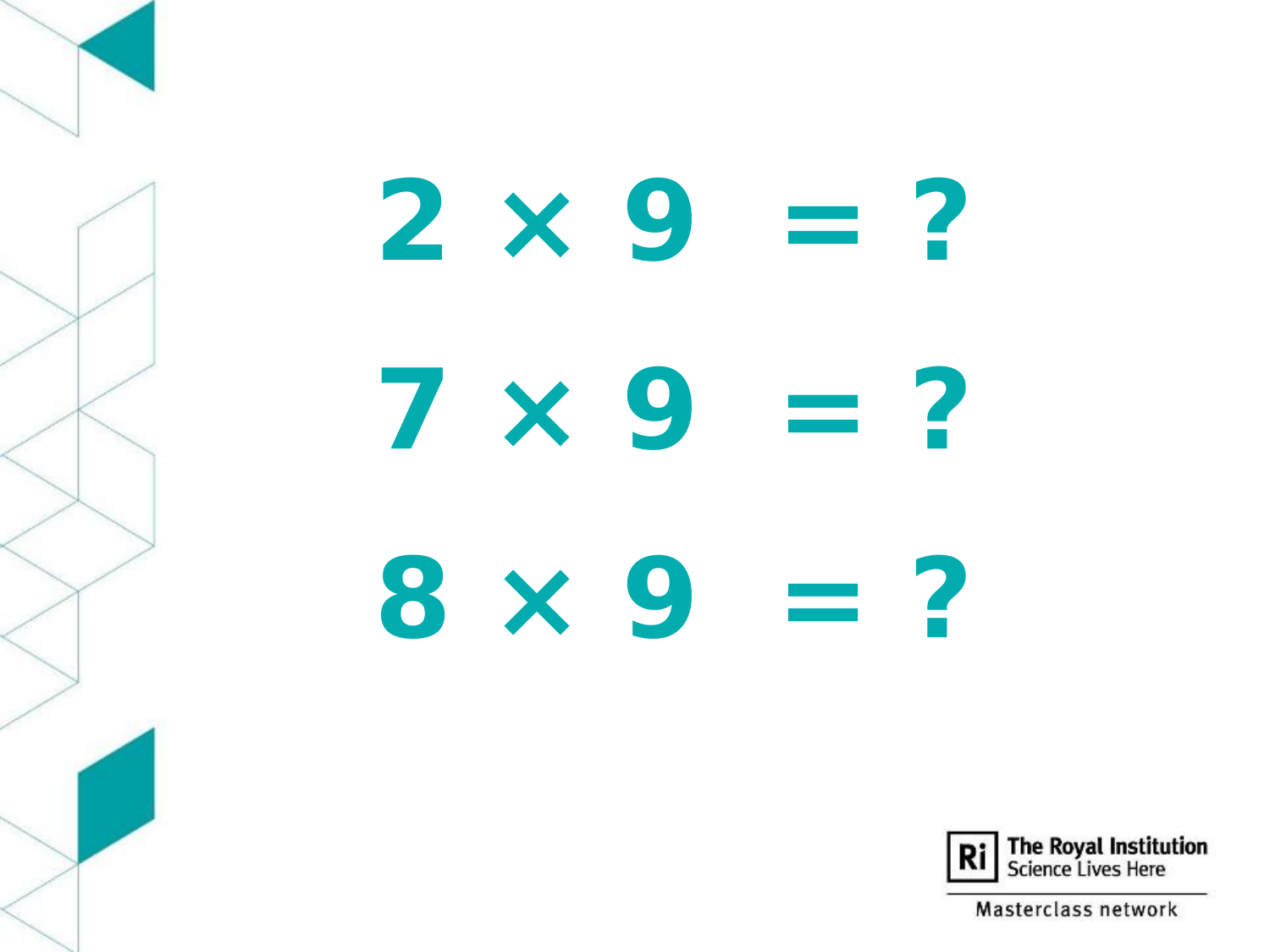

2 × 9  = ?
7 × 9  = ?
8 × 9  = ?